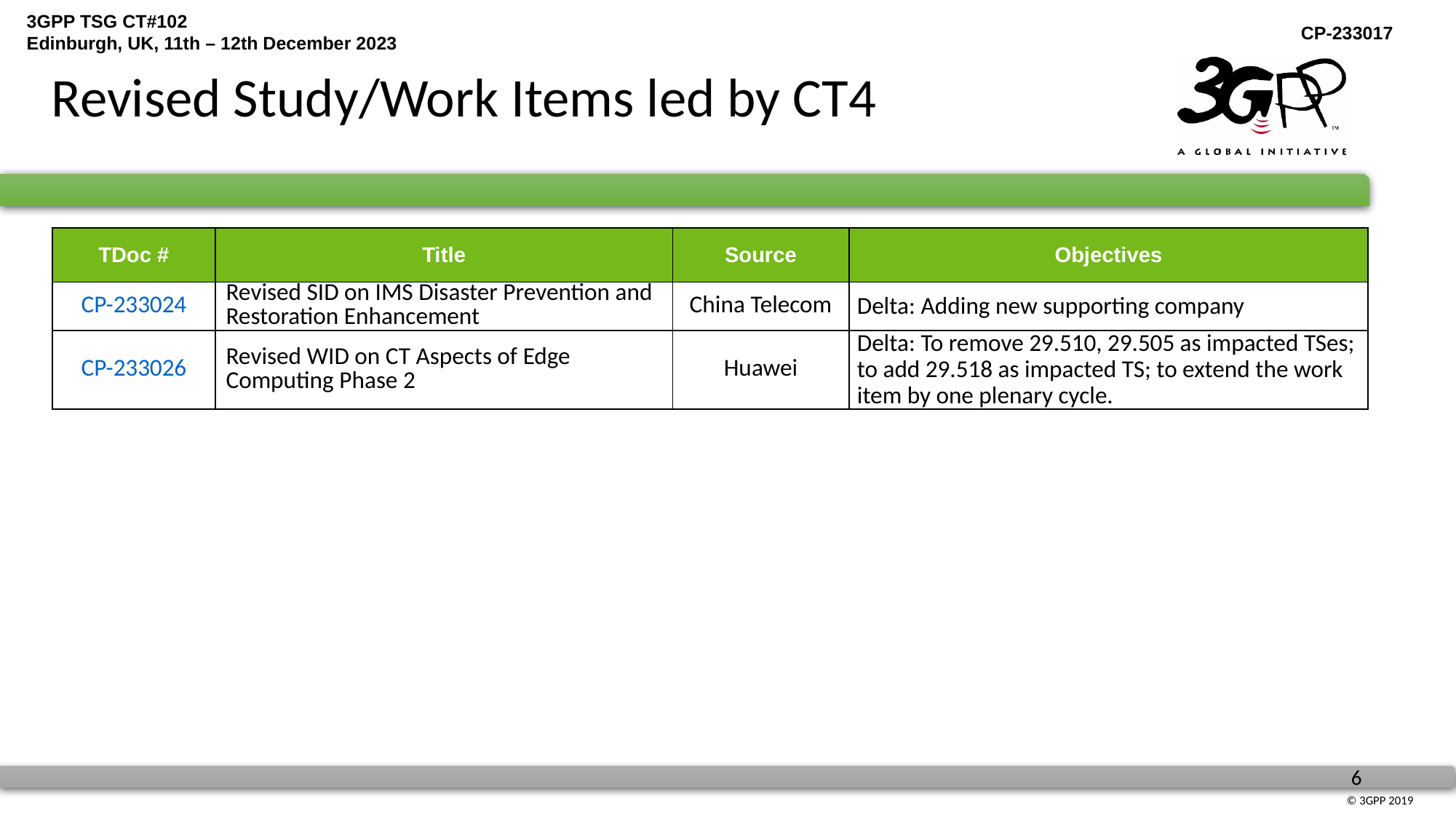

# Revised Study/Work Items led by CT4
| TDoc # | Title | Source | Objectives |
| --- | --- | --- | --- |
| CP-233024 | Revised SID on IMS Disaster Prevention and Restoration Enhancement | China Telecom | Delta: Adding new supporting company |
| CP-233026 | Revised WID on CT Aspects of Edge Computing Phase 2 | Huawei | Delta: To remove 29.510, 29.505 as impacted TSes; to add 29.518 as impacted TS; to extend the work item by one plenary cycle. |